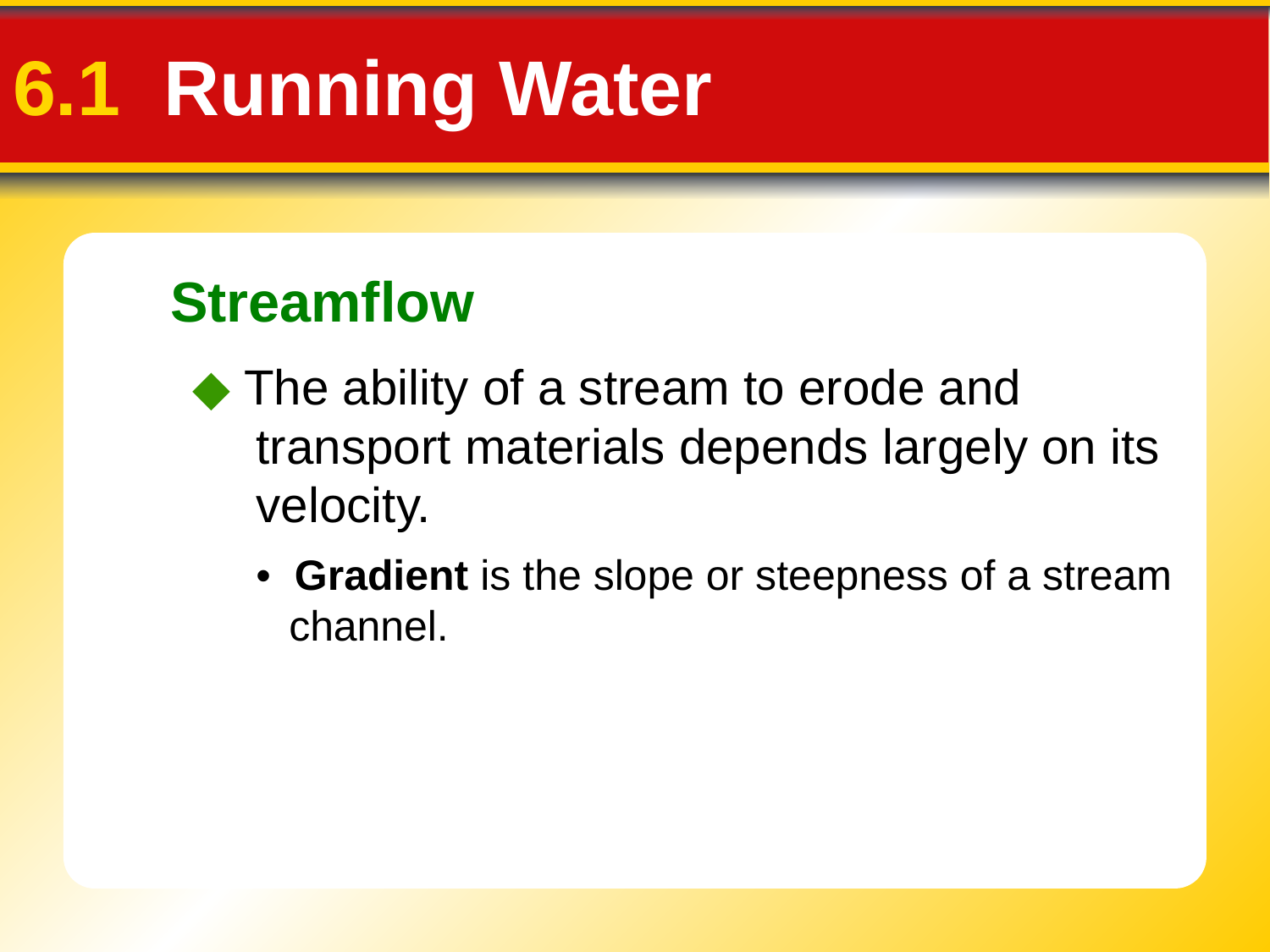

Streamflow
# 6.1  Running Water
◆ The ability of a stream to erode and transport materials depends largely on its velocity.
•  Gradient is the slope or steepness of a stream channel.